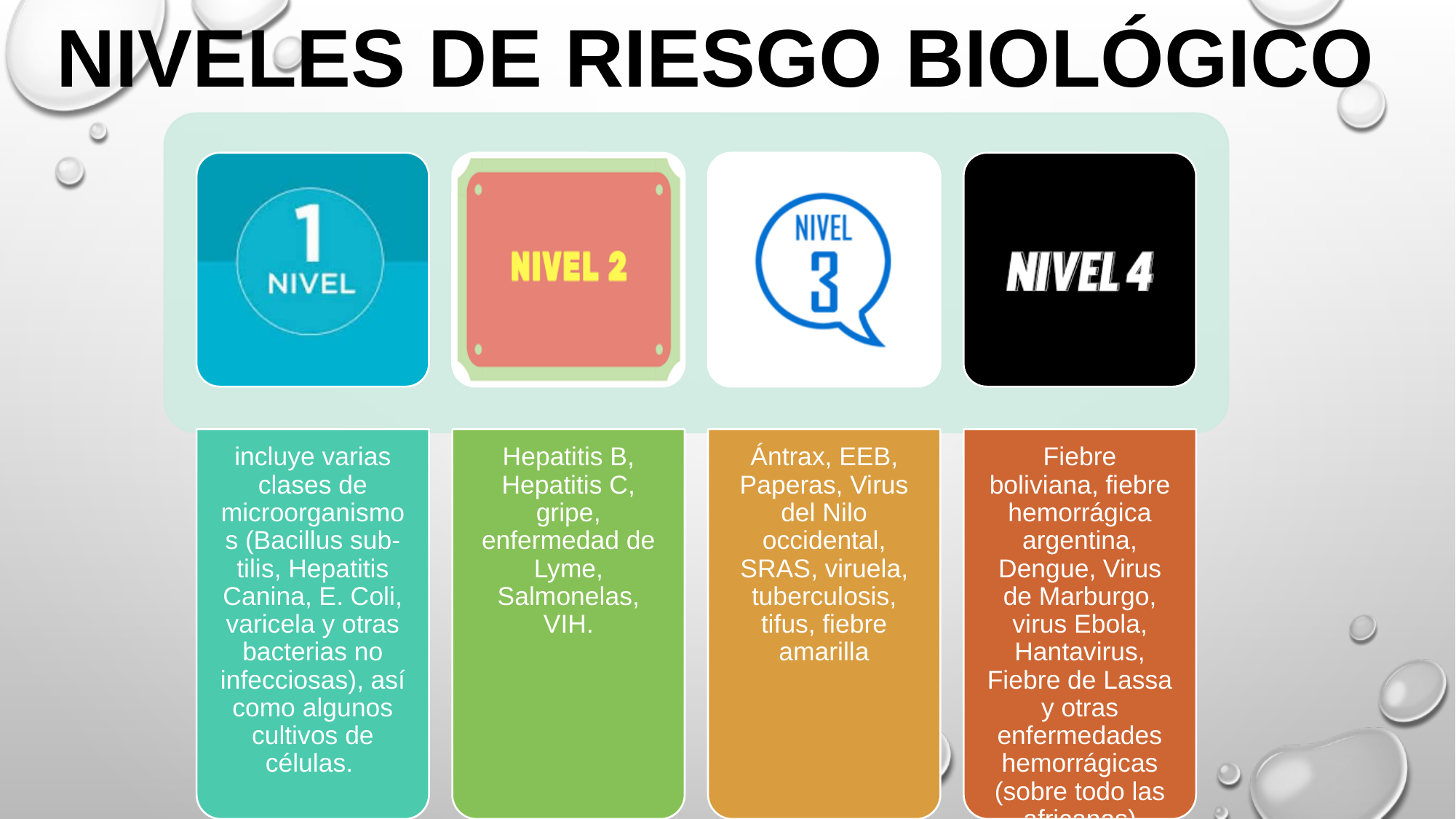

NIVELES DE RIESGO BIOLÓGICO
incluye varias clases de microorganismos (Bacillus sub-tilis, Hepatitis Canina, E. Coli, varicela y otras bacterias no infecciosas), así como algunos cultivos de células.
Hepatitis B, Hepatitis C, gripe, enfermedad de Lyme, Salmonelas, VIH.
Ántrax, EEB, Paperas, Virus del Nilo occidental, SRAS, viruela, tuberculosis, tifus, fiebre amarilla
Fiebre boliviana, fiebre hemorrágica argentina, Dengue, Virus de Marburgo, virus Ebola, Hantavirus, Fiebre de Lassa y otras enfermedades hemorrágicas (sobre todo las africanas)